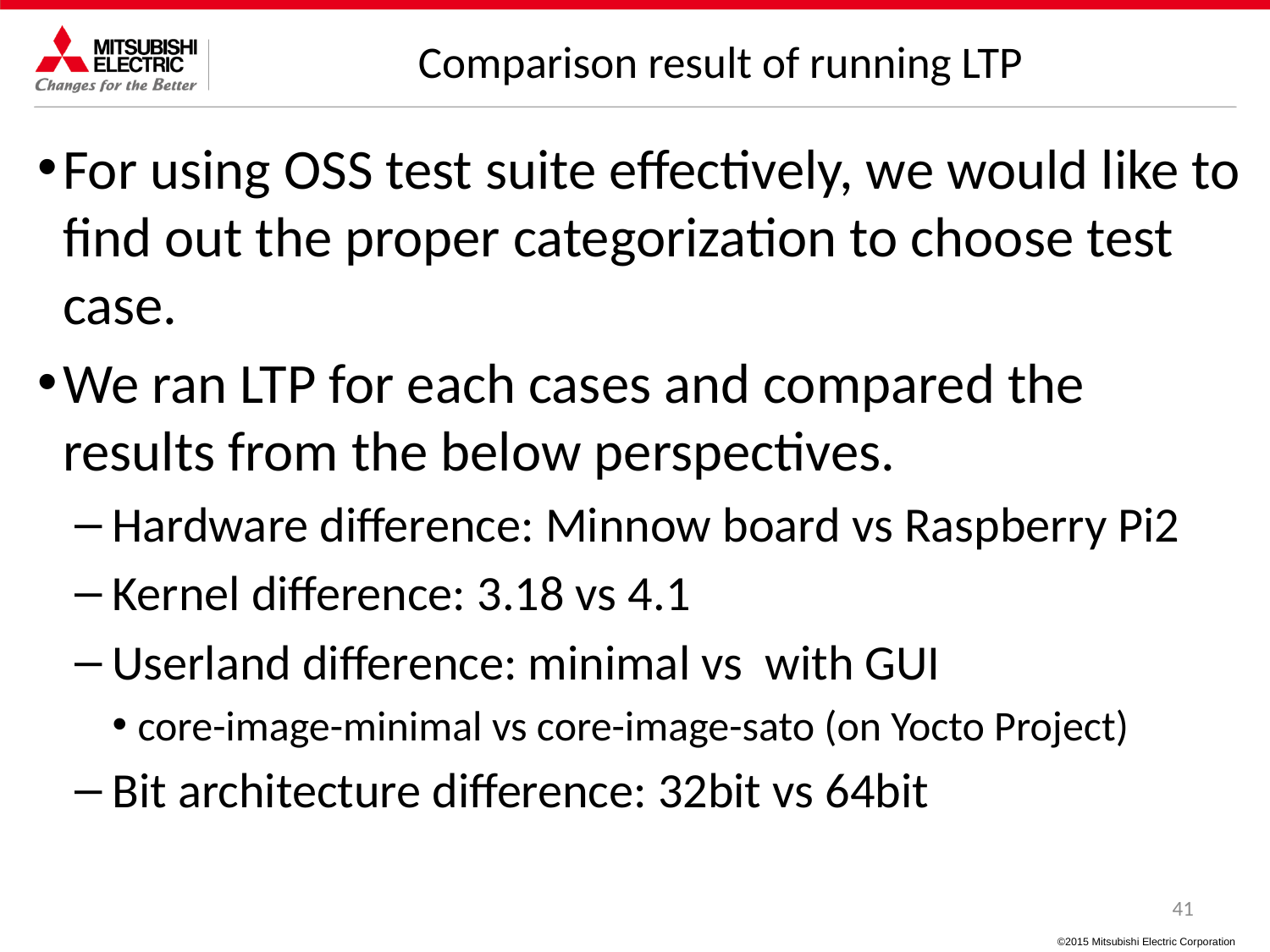

# Comparison result of running LTP
For using OSS test suite effectively, we would like to find out the proper categorization to choose test case.
We ran LTP for each cases and compared the results from the below perspectives.
Hardware difference: Minnow board vs Raspberry Pi2
Kernel difference: 3.18 vs 4.1
Userland difference: minimal vs  with GUI
core-image-minimal vs core-image-sato (on Yocto Project)
Bit architecture difference: 32bit vs 64bit
41